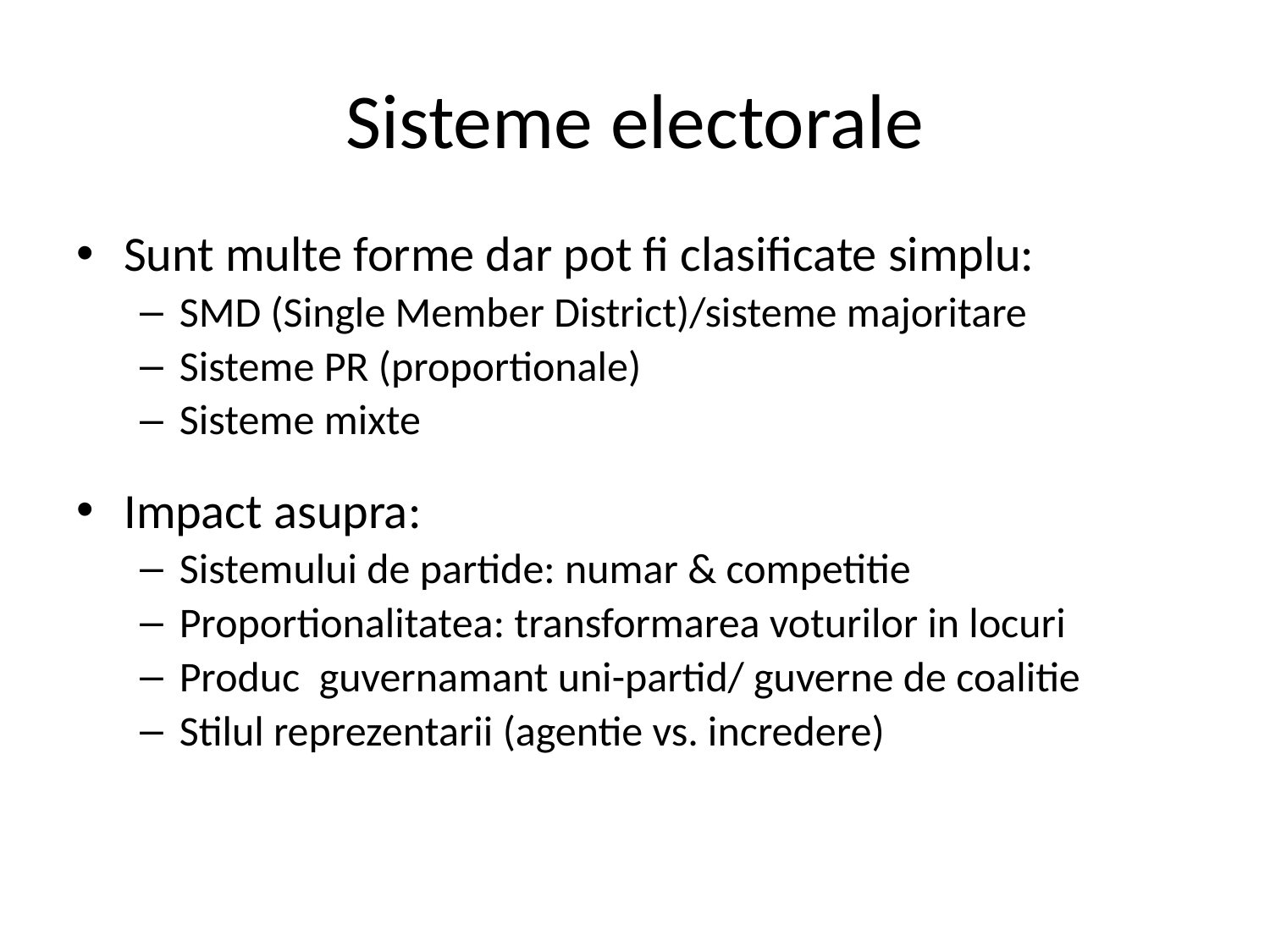

# Sisteme electorale
Sunt multe forme dar pot fi clasificate simplu:
SMD (Single Member District)/sisteme majoritare
Sisteme PR (proportionale)
Sisteme mixte

Impact asupra:
Sistemului de partide: numar & competitie
Proportionalitatea: transformarea voturilor in locuri
Produc  guvernamant uni-partid/ guverne de coalitie
Stilul reprezentarii (agentie vs. incredere)